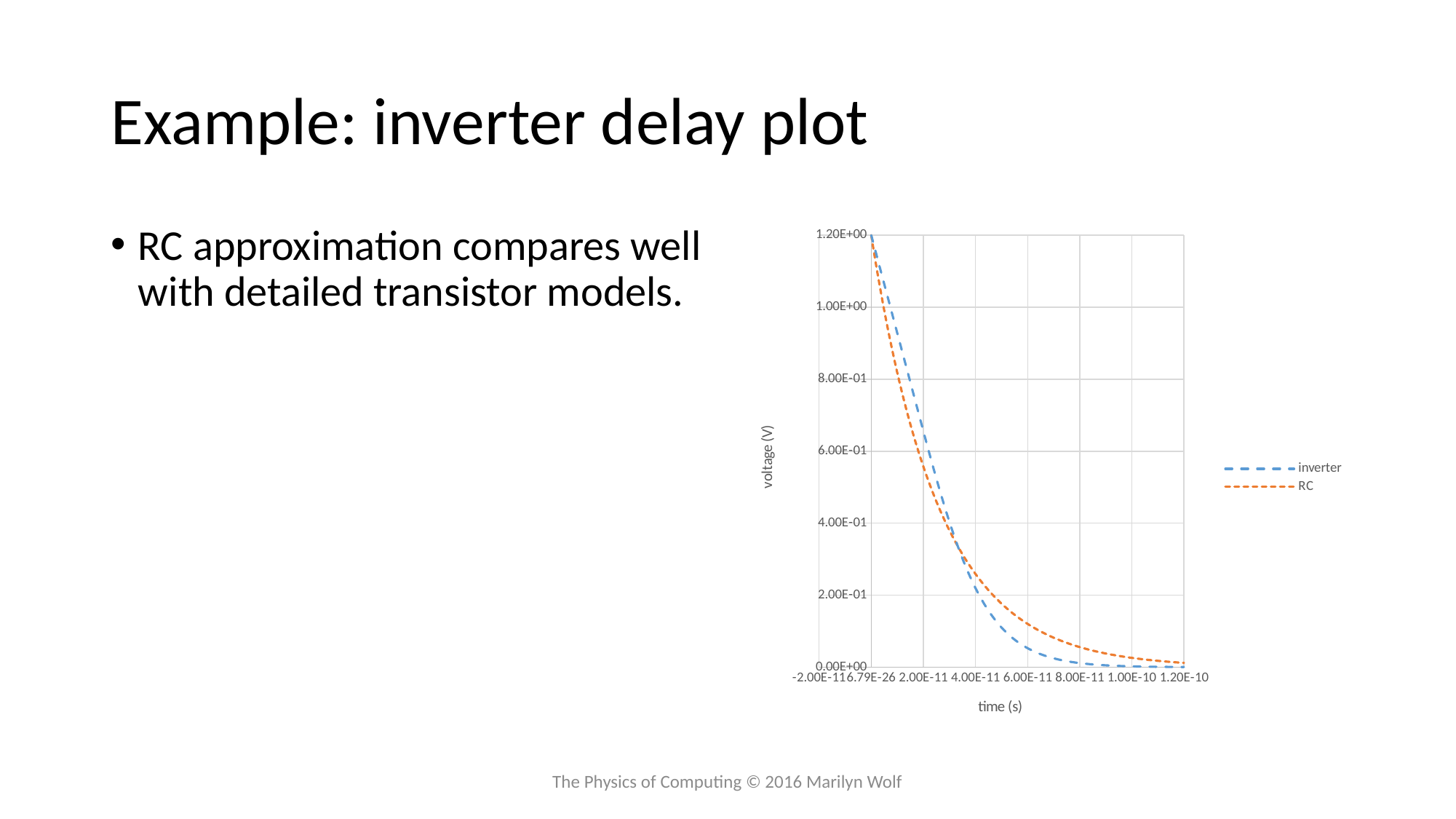

# Example: inverter delay plot
RC approximation compares well with detailed transistor models.

### Chart

| Category | inverter | RC |
|---|---|---|
The Physics of Computing © 2016 Marilyn Wolf